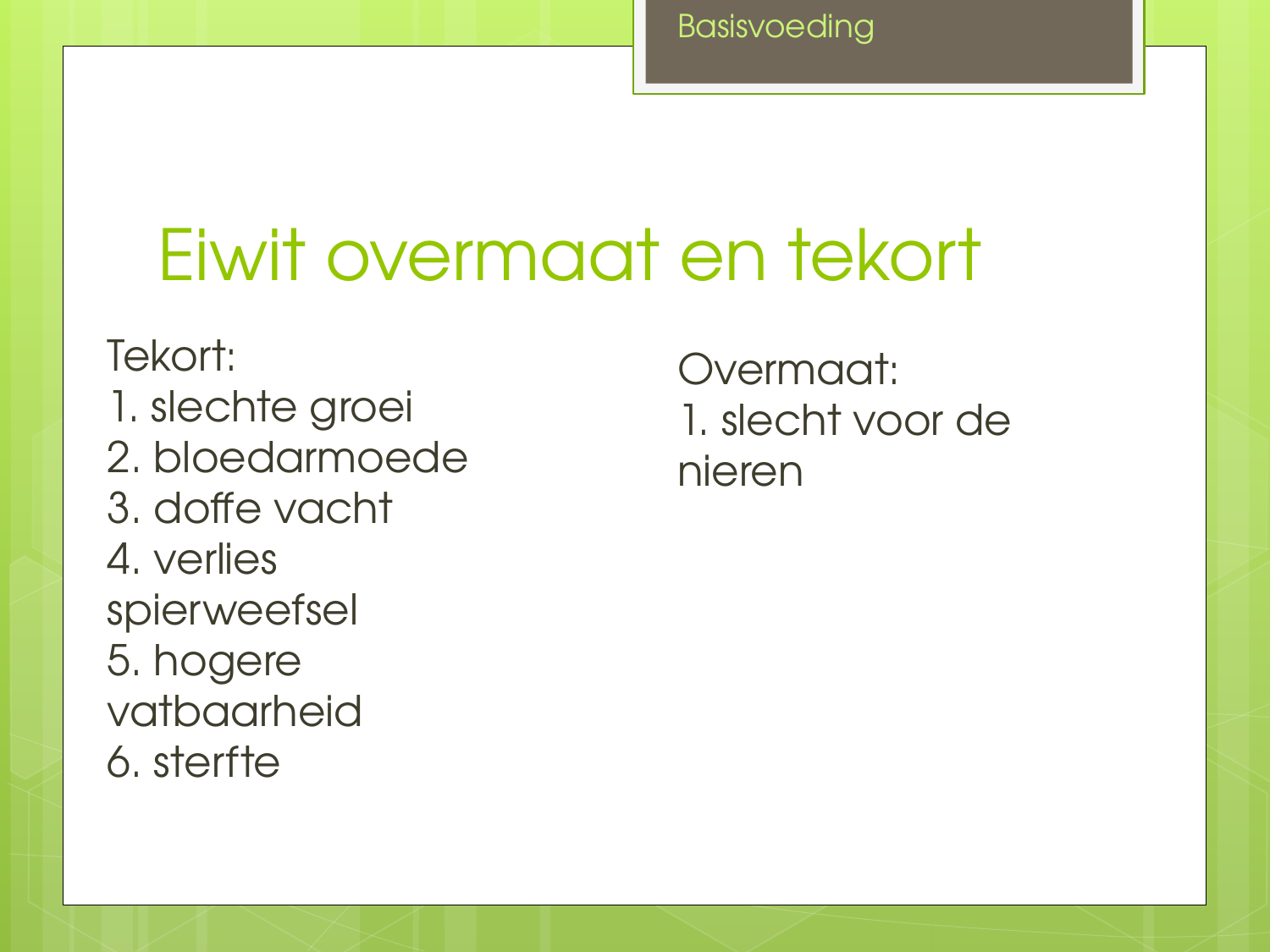

Basisvoeding
# Eiwit overmaat en tekort
Tekort:
1. slechte groei
2. bloedarmoede
3. doffe vacht
4. verlies spierweefsel
5. hogere vatbaarheid
6. sterfte
Overmaat:
1. slecht voor de nieren